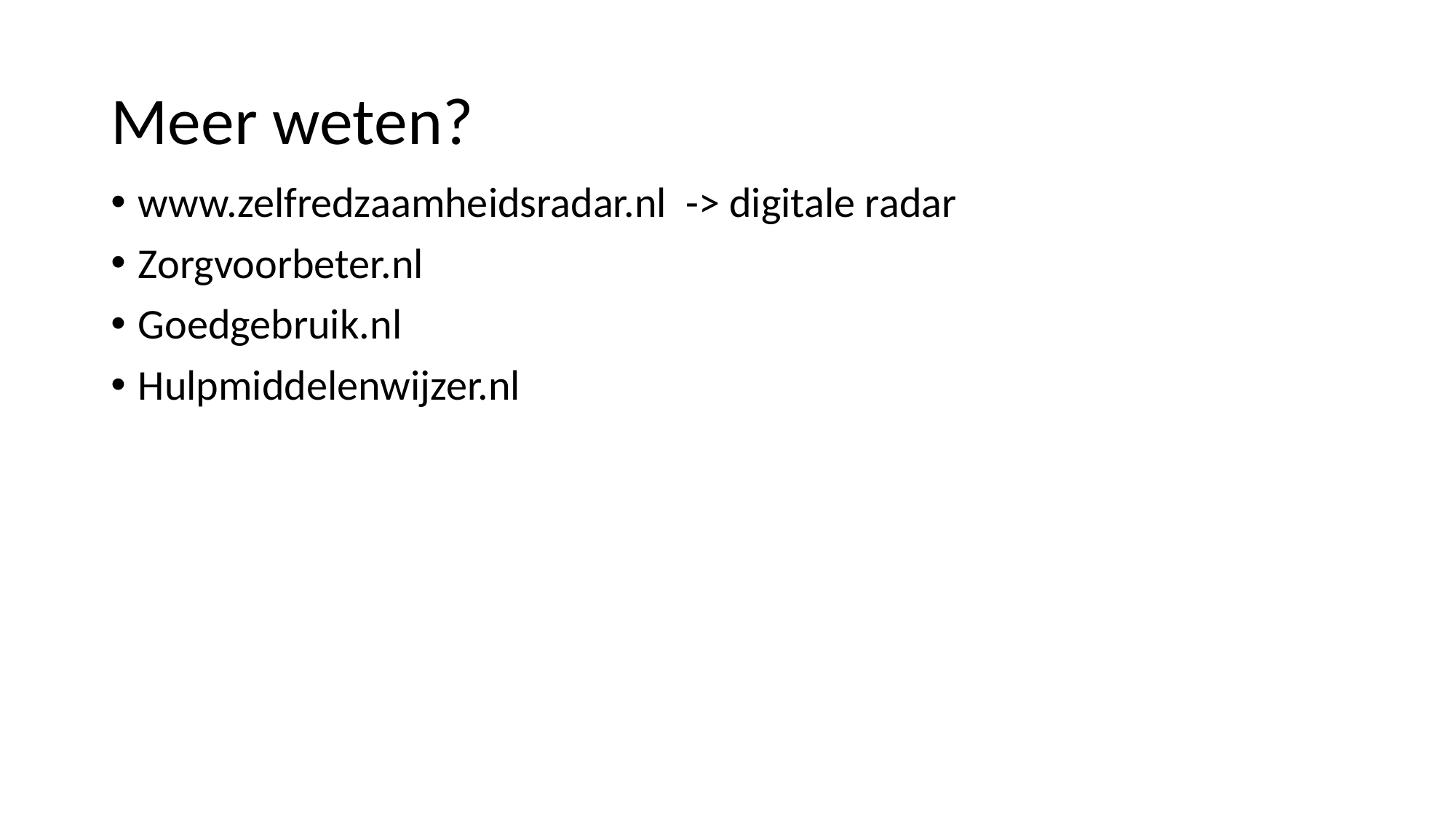

# Meer weten?
www.zelfredzaamheidsradar.nl  -> digitale radar
Zorgvoorbeter.nl
Goedgebruik.nl
Hulpmiddelenwijzer.nl